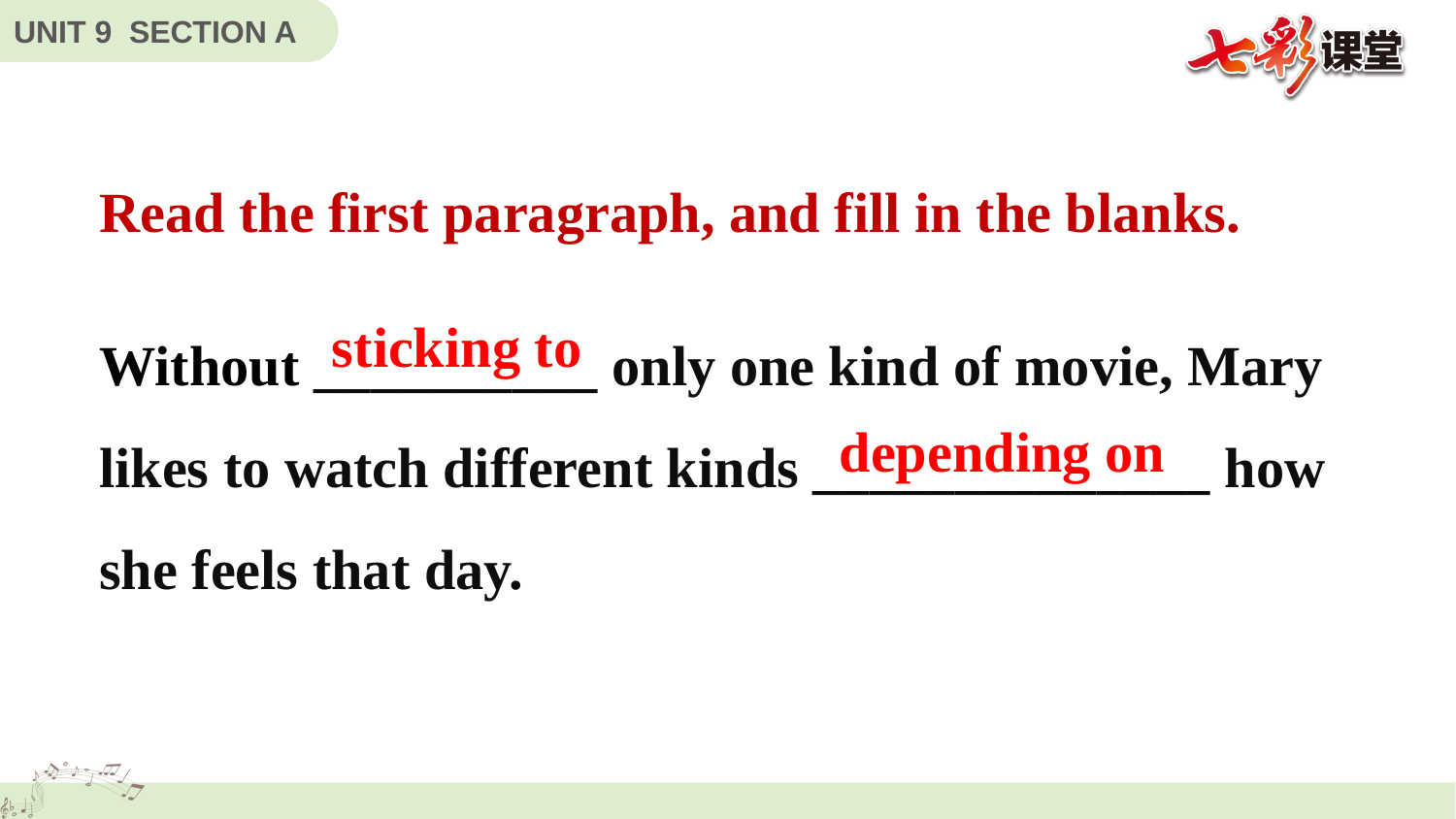

Read the first paragraph, and fill in the blanks.
Without __________ only one kind of movie, Mary likes to watch different kinds ______________ how she feels that day.
sticking to
depending on